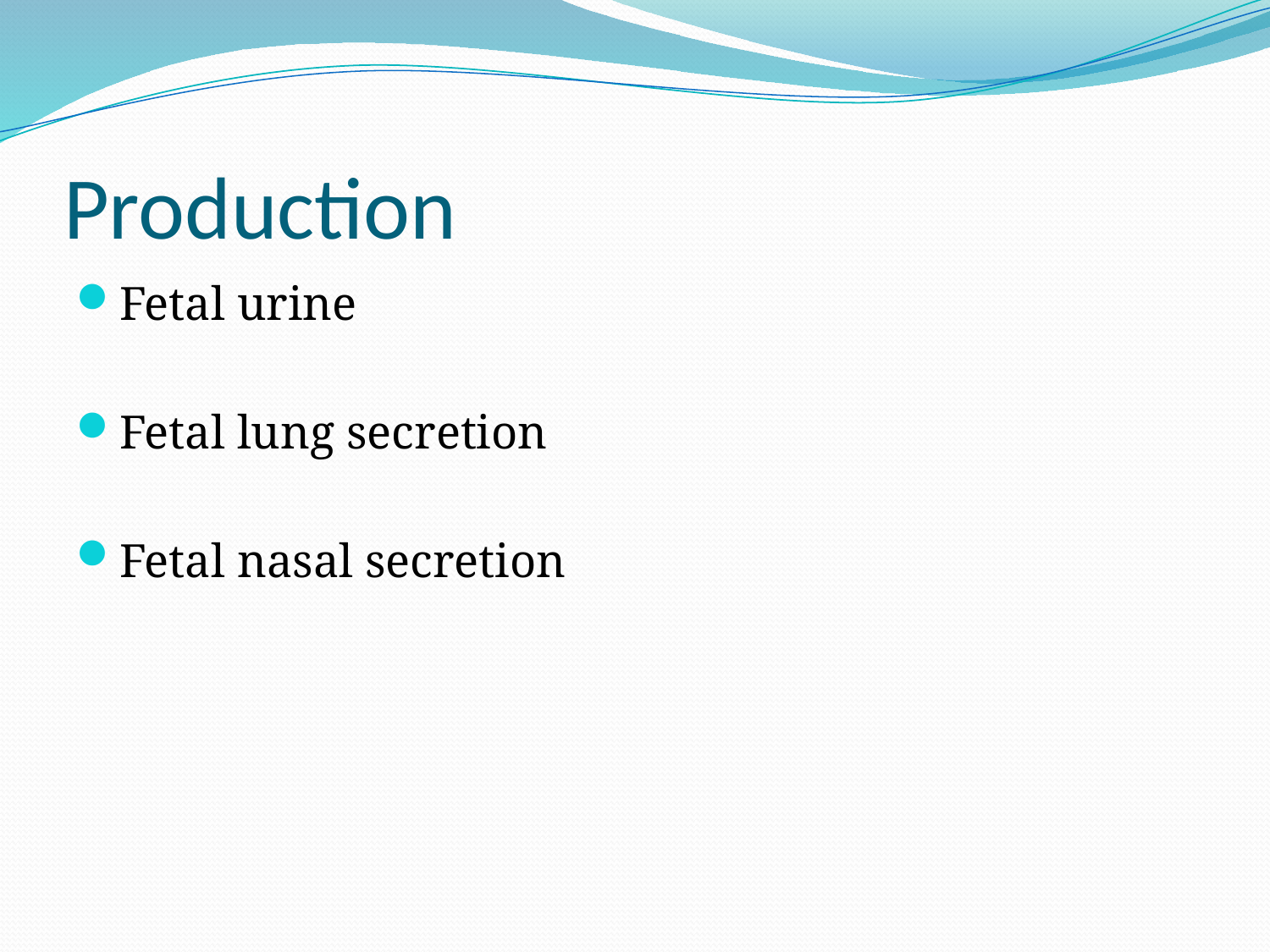

# Production
Fetal urine

Fetal lung secretion

Fetal nasal secretion